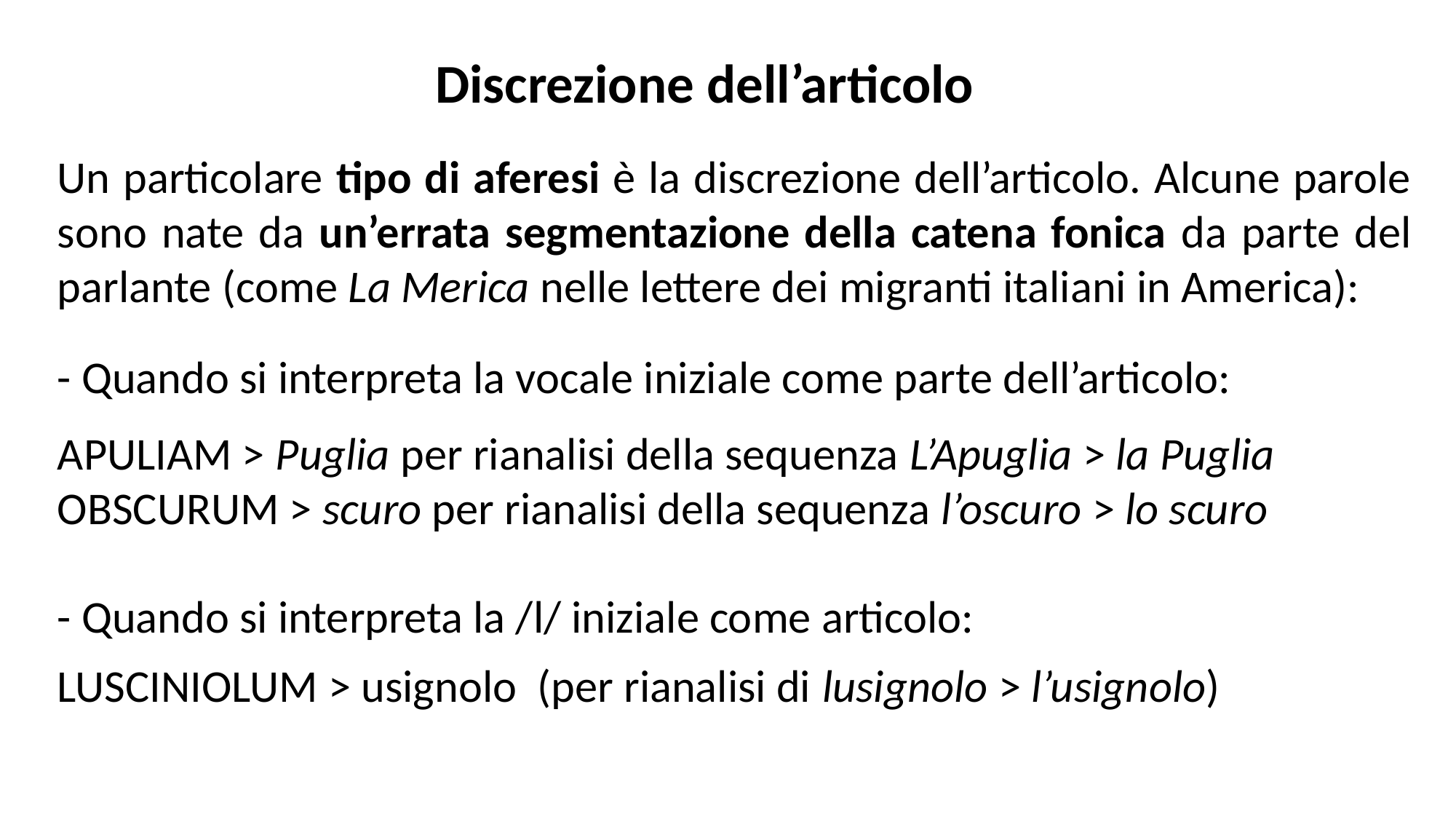

Discrezione dell’articolo
Un particolare tipo di aferesi è la discrezione dell’articolo. Alcune parole sono nate da un’errata segmentazione della catena fonica da parte del parlante (come La Merica nelle lettere dei migranti italiani in America):

- Quando si interpreta la vocale iniziale come parte dell’articolo:

APULIAM > Puglia per rianalisi della sequenza L’Apuglia > la Puglia
OBSCURUM > scuro per rianalisi della sequenza l’oscuro > lo scuro

- Quando si interpreta la /l/ iniziale come articolo:

LUSCINIOLUM > usignolo  (per rianalisi di lusignolo > l’usignolo)